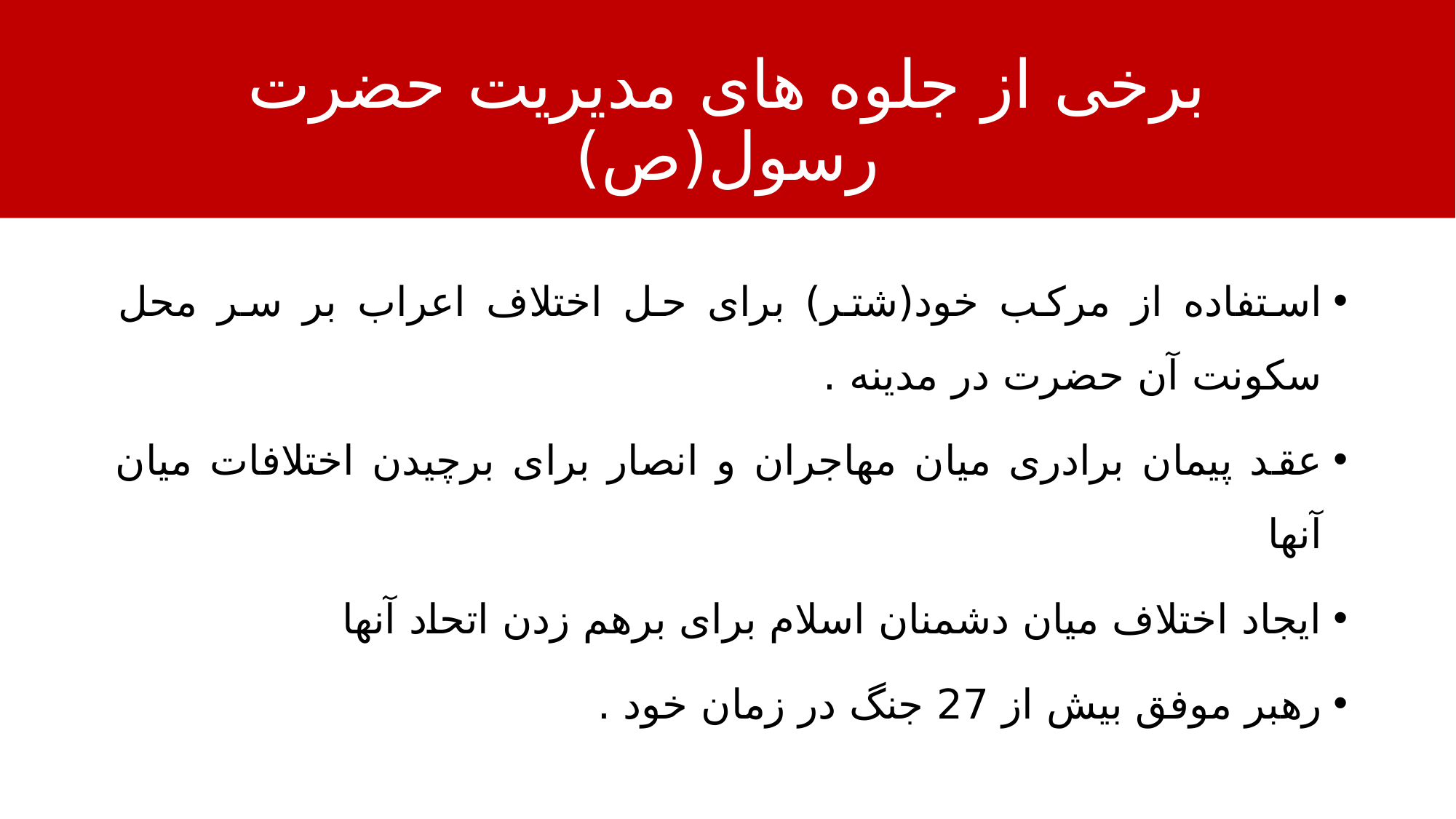

# برخی از جلوه های مدیریت حضرت رسول(ص)
استفاده از مرکب خود(شتر) برای حل اختلاف اعراب بر سر محل سکونت آن حضرت در مدینه .
عقد پیمان برادری میان مهاجران و انصار برای برچیدن اختلافات میان آنها
ایجاد اختلاف میان دشمنان اسلام برای برهم زدن اتحاد آنها
رهبر موفق بیش از 27 جنگ در زمان خود .